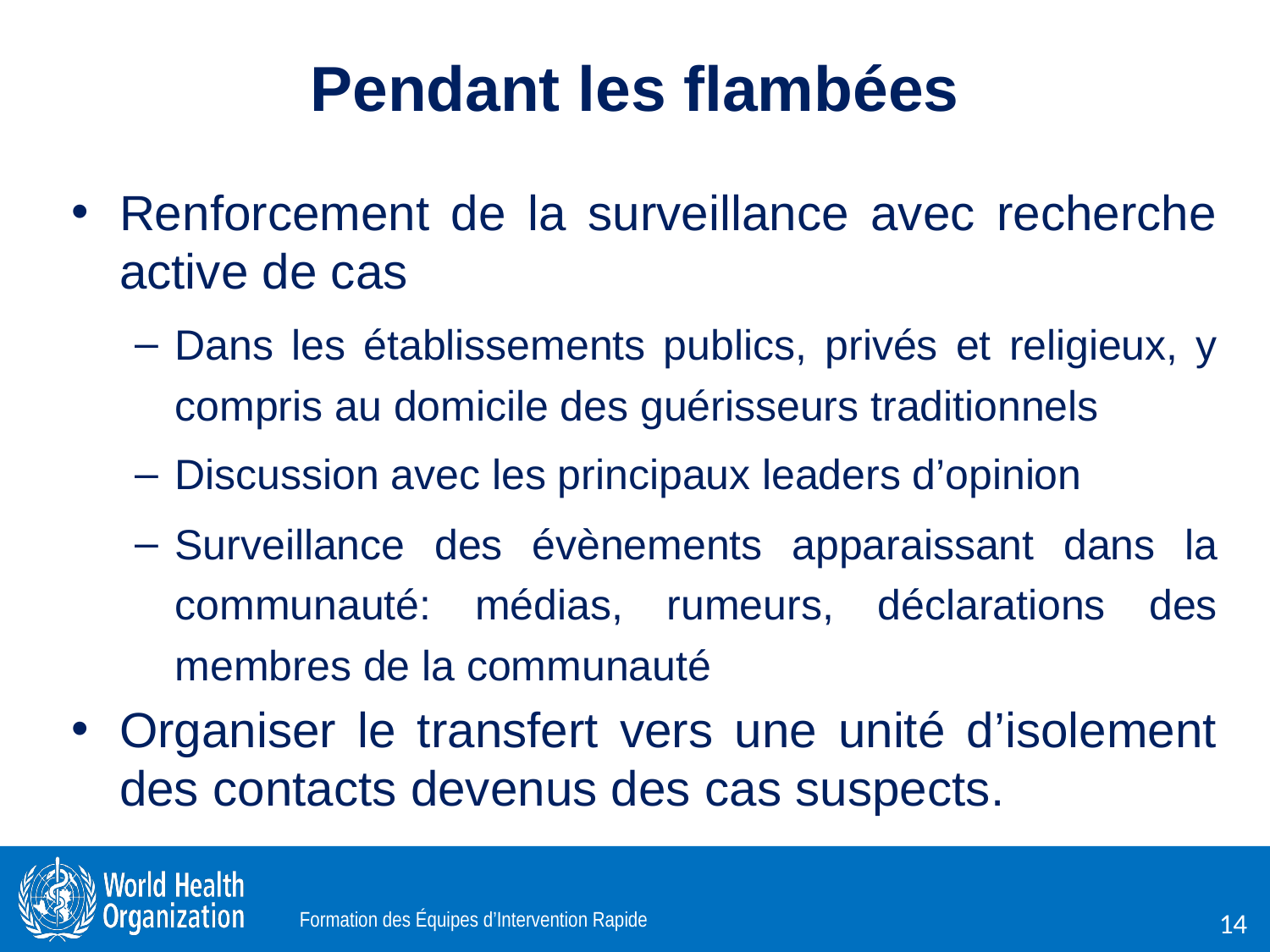

Pendant les flambées
Renforcement de la surveillance avec recherche active de cas
Dans les établissements publics, privés et religieux, y compris au domicile des guérisseurs traditionnels
Discussion avec les principaux leaders d’opinion
Surveillance des évènements apparaissant dans la communauté: médias, rumeurs, déclarations des membres de la communauté
Organiser le transfert vers une unité d’isolement des contacts devenus des cas suspects.